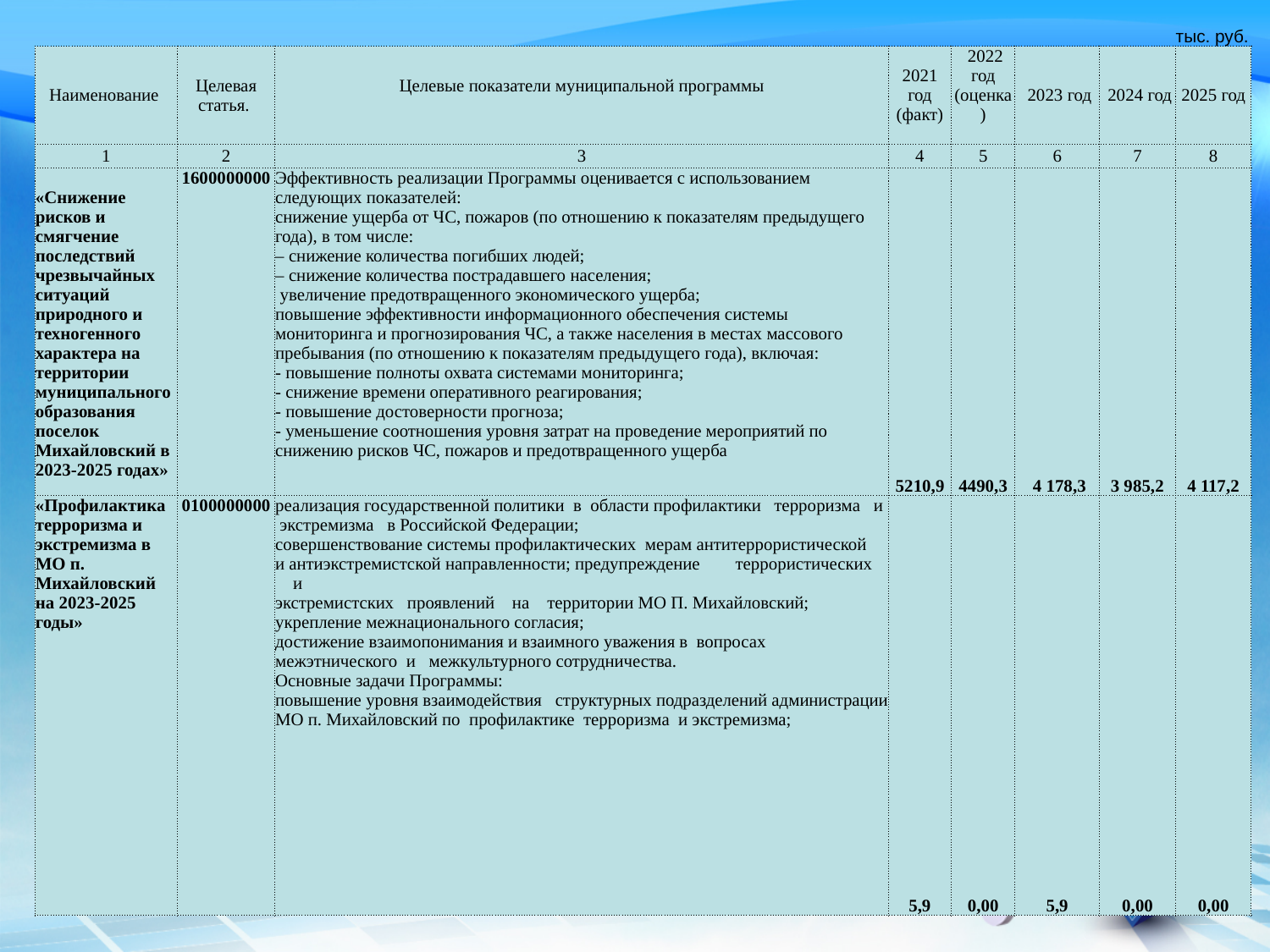

|  |  |  |  |  |  |  | тыс. руб. |
| --- | --- | --- | --- | --- | --- | --- | --- |
| Наименование | Целевая статья. | Целевые показатели муниципальной программы | 2021 год (факт) | 2022 год (оценка) | 2023 год | 2024 год | 2025 год |
| 1 | 2 | 3 | 4 | 5 | 6 | 7 | 8 |
| «Снижение рисков и смягчение последствий чрезвычайных ситуаций природного и техногенного характера на территории муниципального образования поселок Михайловский в 2023-2025 годах» | 1600000000 | Эффективность реализации Программы оценивается с использованием следующих показателей: снижение ущерба от ЧС, пожаров (по отношению к показателям предыдущего года), в том числе: – снижение количества погибших людей; – снижение количества пострадавшего населения; увеличение предотвращенного экономического ущерба; повышение эффективности информационного обеспечения системы мониторинга и прогнозирования ЧС, а также населения в местах массового пребывания (по отношению к показателям предыдущего года), включая: - повышение полноты охвата системами мониторинга; - снижение времени оперативного реагирования; - повышение достоверности прогноза; - уменьшение соотношения уровня затрат на проведение мероприятий по снижению рисков ЧС, пожаров и предотвращенного ущерба | 5210,9 | 4490,3 | 4 178,3 | 3 985,2 | 4 117,2 |
| «Профилактика терроризма и экстремизма в МО п. Михайловский на 2023-2025 годы» | 0100000000 | реализация государственной политики в области профилактики терроризма и экстремизма в Российской Федерации; совершенствование системы профилактических мерам антитеррористической и антиэкстремистской направленности; предупреждение террористических и экстремистских проявлений на территории МО П. Михайловский; укрепление межнационального согласия; достижение взаимопонимания и взаимного уважения в вопросах межэтнического и межкультурного сотрудничества. Основные задачи Программы: повышение уровня взаимодействия структурных подразделений администрации МО п. Михайловский по профилактике терроризма и экстремизма; | 5,9 | 0,00 | 5,9 | 0,00 | 0,00 |